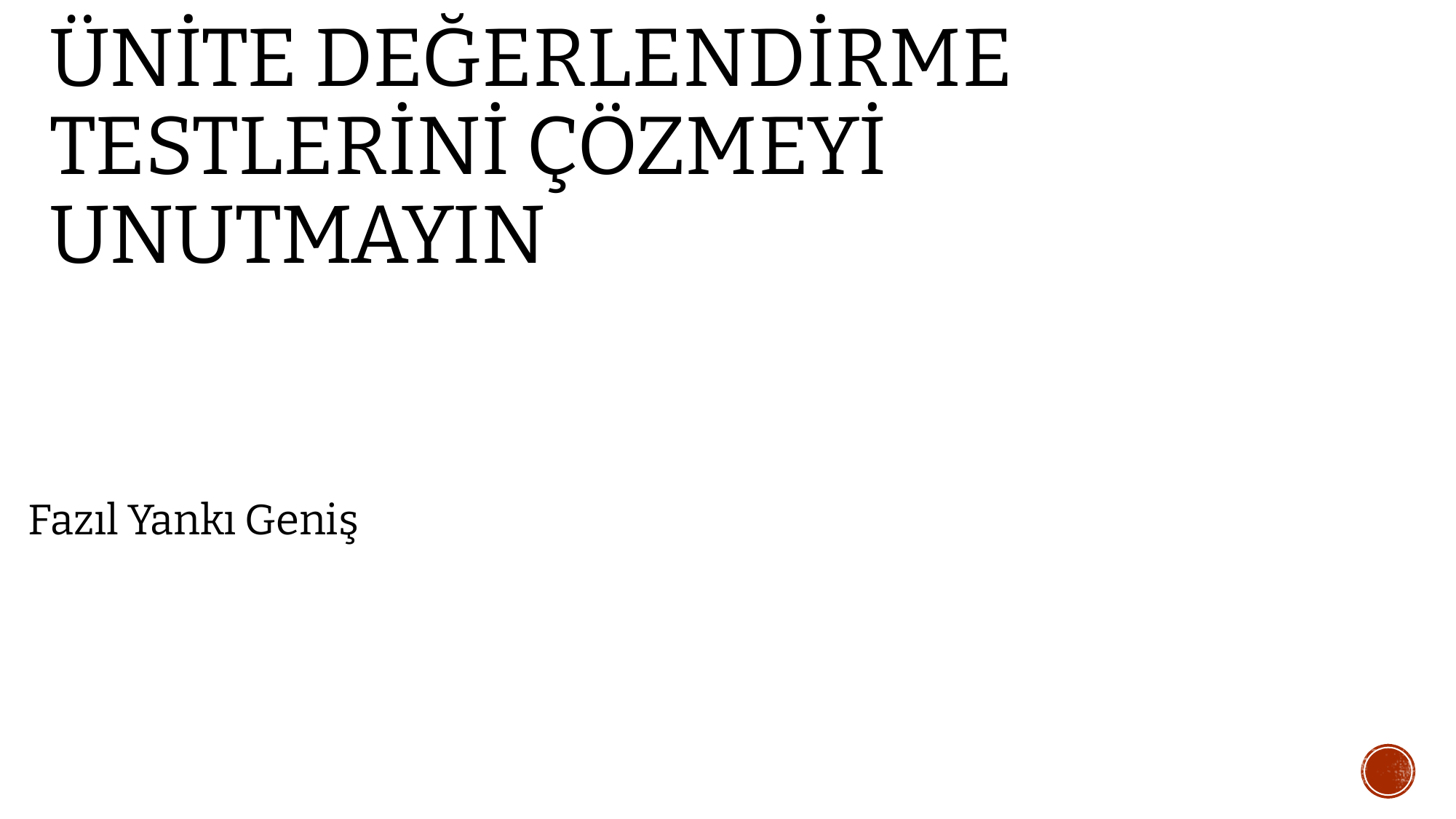

# Ünite değerlendirme testlerini çözmeyi unutmayın
Fazıl Yankı Geniş